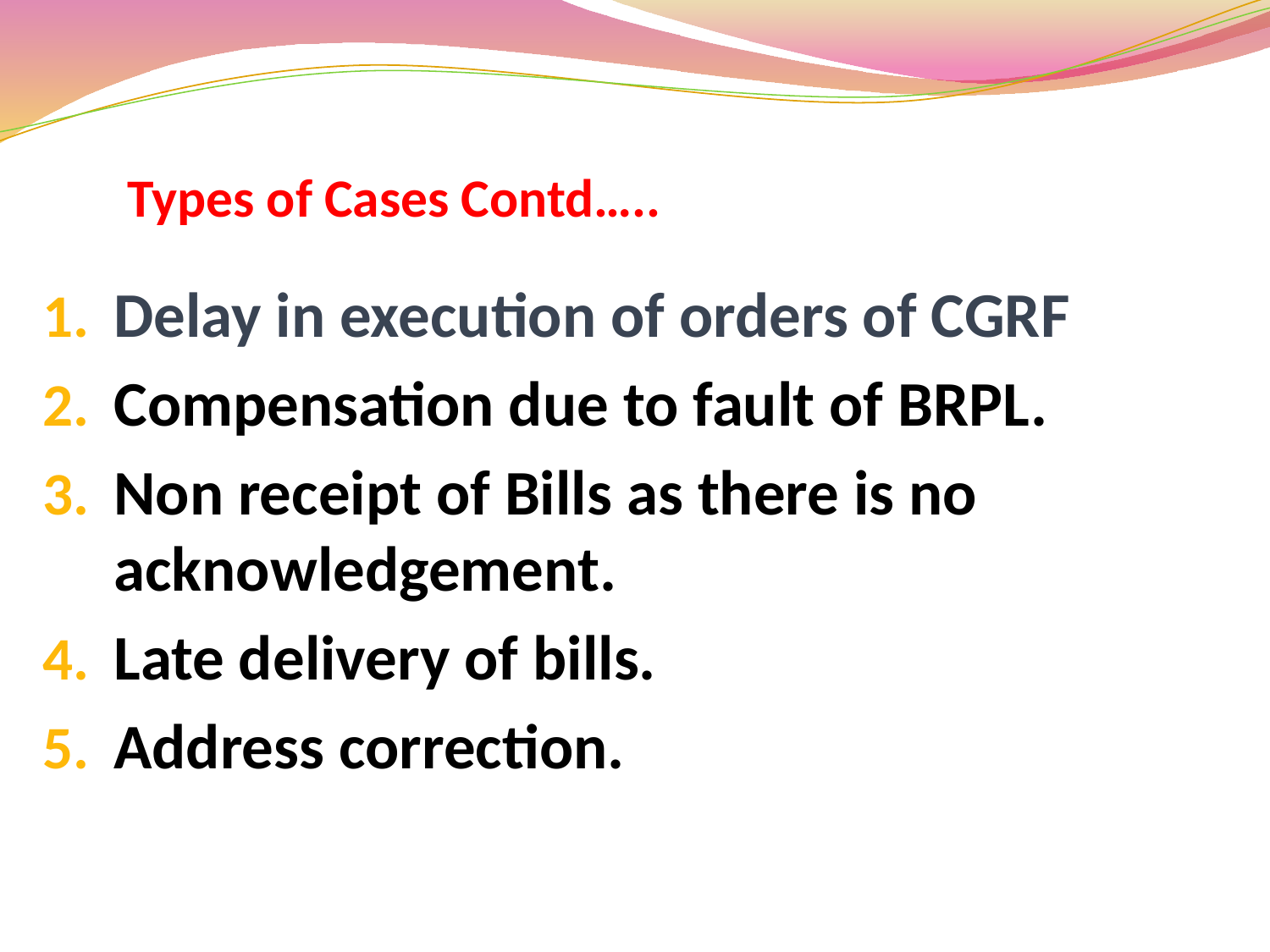

# Types of Cases Contd…..
Delay in execution of orders of CGRF
Compensation due to fault of BRPL.
Non receipt of Bills as there is no acknowledgement.
Late delivery of bills.
Address correction.